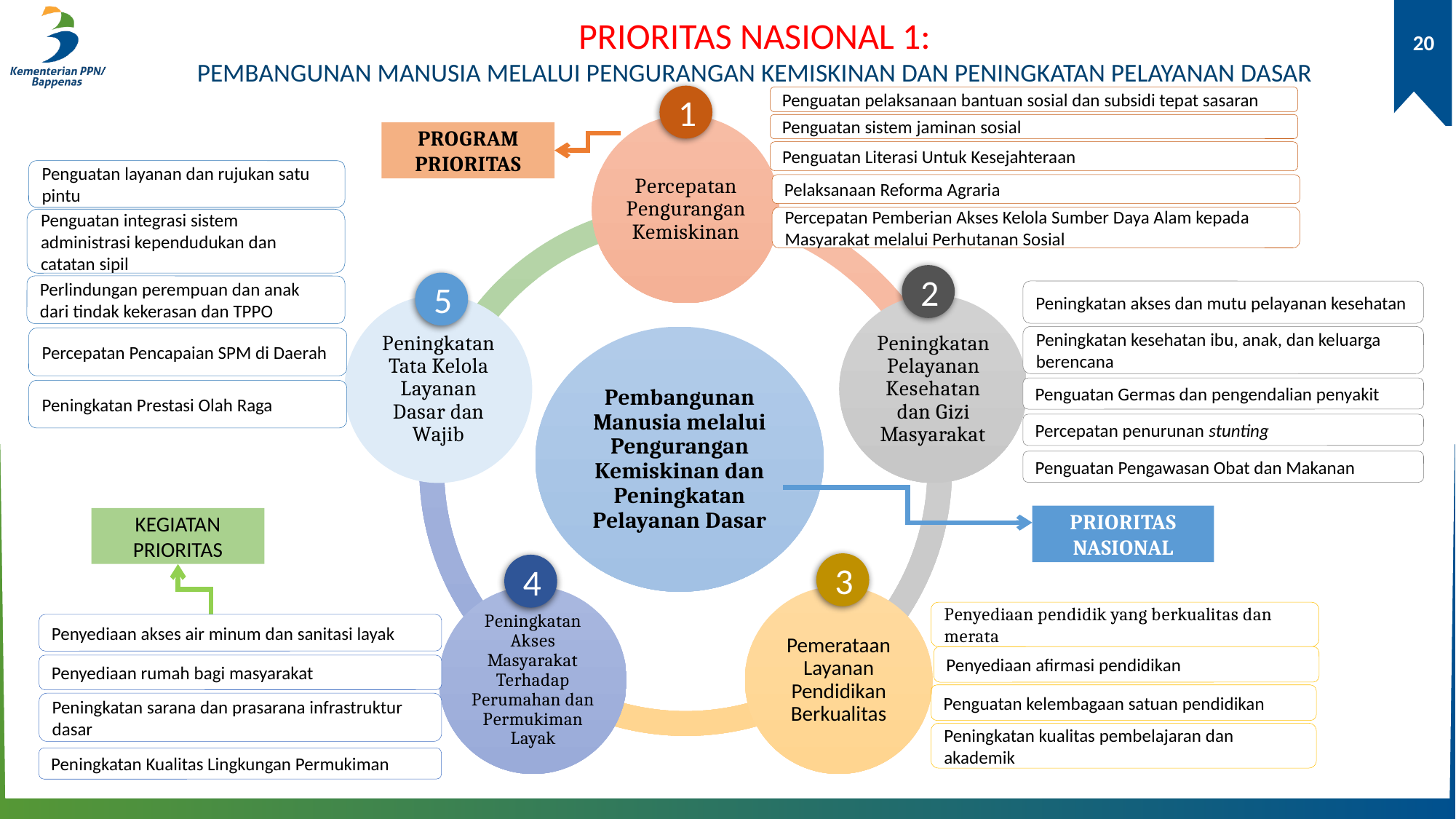

PRIORITAS NASIONAL 1:
PEMBANGUNAN MANUSIA MELALUI PENGURANGAN KEMISKINAN DAN PENINGKATAN PELAYANAN DASAR
20
1
Penguatan pelaksanaan bantuan sosial dan subsidi tepat sasaran
Penguatan sistem jaminan sosial
Penguatan Literasi Untuk Kesejahteraan
Pelaksanaan Reforma Agraria
Percepatan Pemberian Akses Kelola Sumber Daya Alam kepada Masyarakat melalui Perhutanan Sosial
Pembangunan Manusia melalui Pengurangan Kemiskinan dan Peningkatan Pelayanan Dasar
Percepatan Pengurangan Kemiskinan
Peningkatan Pelayanan Kesehatan dan Gizi Masyarakat
Pemerataan Layanan Pendidikan Berkualitas
Peningkatan Akses Masyarakat Terhadap Perumahan dan Permukiman Layak
Peningkatan Tata Kelola Layanan Dasar dan Wajib
PROGRAM PRIORITAS
Penguatan layanan dan rujukan satu pintu
Penguatan integrasi sistem administrasi kependudukan dan catatan sipil
Perlindungan perempuan dan anak dari tindak kekerasan dan TPPO
Percepatan Pencapaian SPM di Daerah
Peningkatan Prestasi Olah Raga
2
5
Peningkatan akses dan mutu pelayanan kesehatan
Peningkatan kesehatan ibu, anak, dan keluarga berencana
Penguatan Germas dan pengendalian penyakit
Percepatan penurunan stunting
Penguatan Pengawasan Obat dan Makanan
PRIORITAS NASIONAL
KEGIATAN PRIORITAS
3
4
Penyediaan pendidik yang berkualitas dan merata
Penyediaan afirmasi pendidikan
Penguatan kelembagaan satuan pendidikan
Peningkatan kualitas pembelajaran dan akademik
Penyediaan akses air minum dan sanitasi layak
Penyediaan rumah bagi masyarakat
Peningkatan sarana dan prasarana infrastruktur dasar
Peningkatan Kualitas Lingkungan Permukiman